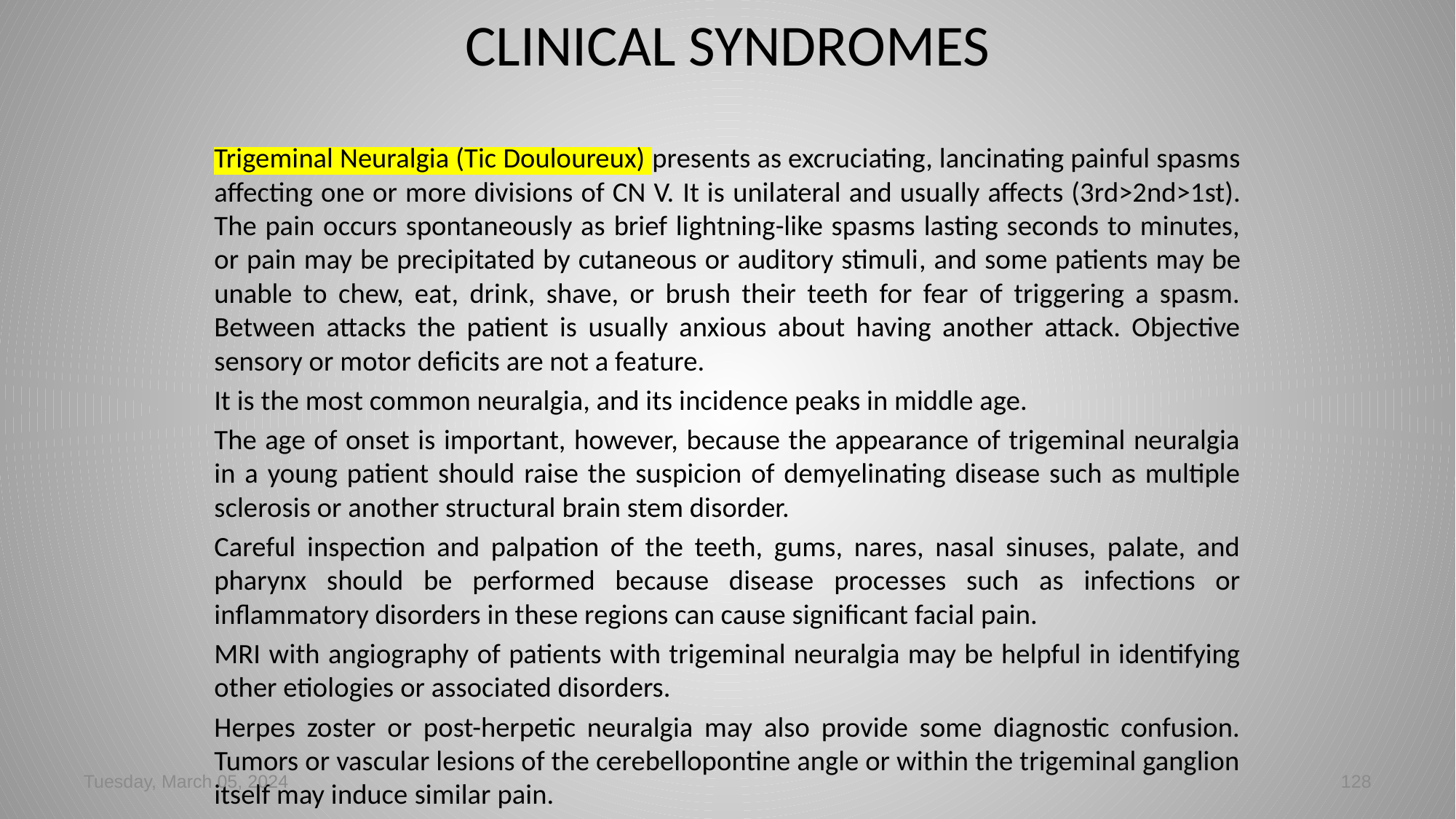

# CLINICAL SYNDROMES
Trigeminal Neuralgia (Tic Douloureux) presents as excruciating, lancinating painful spasms affecting one or more divisions of CN V. It is unilateral and usually affects (3rd>2nd>1st). The pain occurs spontaneously as brief lightning-like spasms lasting seconds to minutes, or pain may be precipitated by cutaneous or auditory stimuli, and some patients may be unable to chew, eat, drink, shave, or brush their teeth for fear of triggering a spasm. Between attacks the patient is usually anxious about having another attack. Objective sensory or motor deficits are not a feature.
It is the most common neuralgia, and its incidence peaks in middle age.
The age of onset is important, however, because the appearance of trigeminal neuralgia in a young patient should raise the suspicion of demyelinating disease such as multiple sclerosis or another structural brain stem disorder.
Careful inspection and palpation of the teeth, gums, nares, nasal sinuses, palate, and pharynx should be performed because disease processes such as infections or inflammatory disorders in these regions can cause significant facial pain.
MRI with angiography of patients with trigeminal neuralgia may be helpful in identifying other etiologies or associated disorders.
Herpes zoster or post-herpetic neuralgia may also provide some diagnostic confusion. Tumors or vascular lesions of the cerebellopontine angle or within the trigeminal ganglion itself may induce similar pain.
Tuesday, March 05, 2024
128